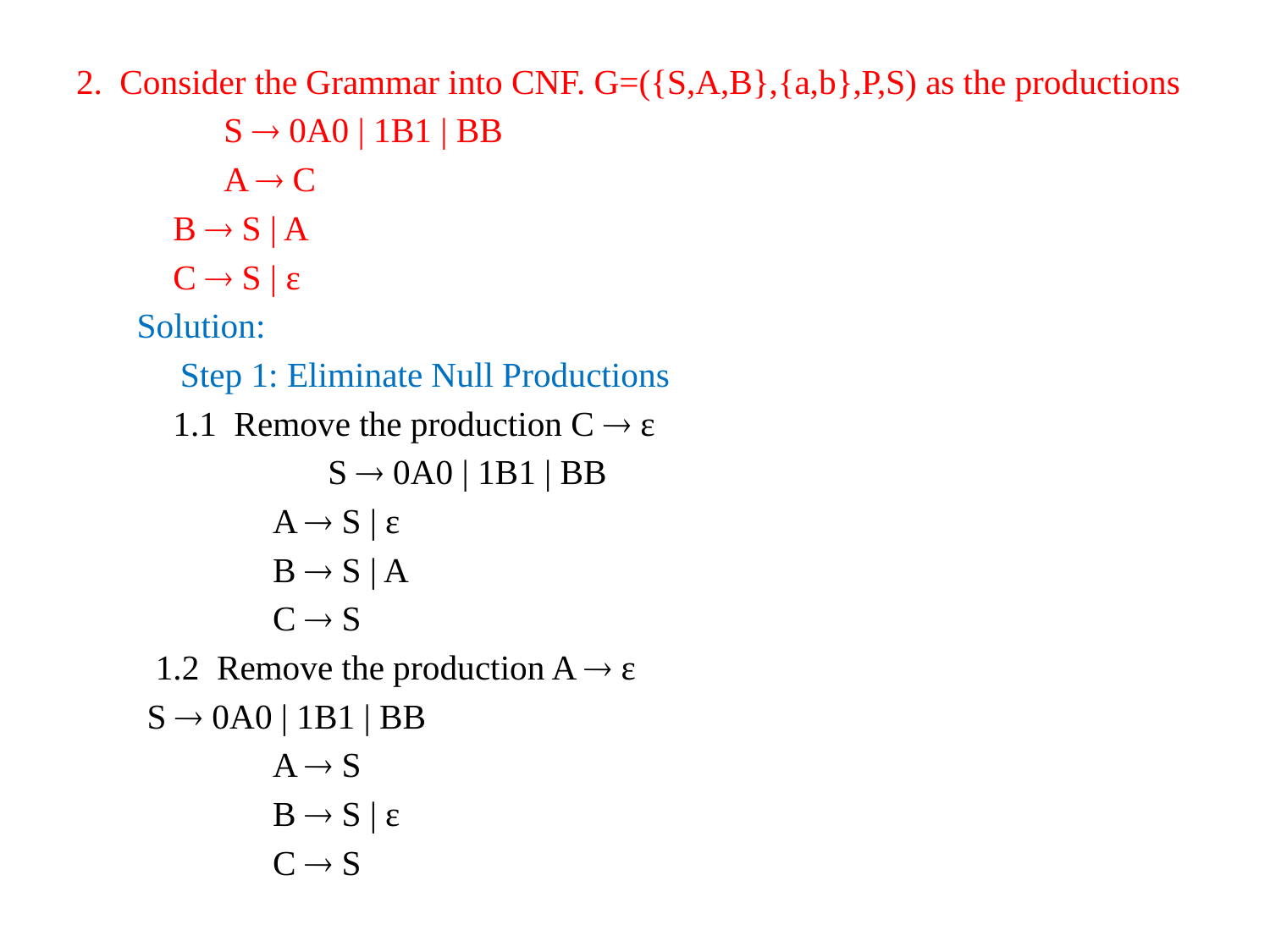

2.  Consider the Grammar into CNF. G=({S,A,B},{a,b},P,S) as the productions
                 S → 0A0 | 1B1 | BB
                 A → C
 		   B → S | A
		   C → S | ε
       Solution:
            Step 1: Eliminate Null Productions
			   1.1  Remove the production C → ε
                             S → 0A0 | 1B1 | BB
                 	A → S | ε
 		  	B → S | A
		 	C → S
			 1.2  Remove the production A → ε
			S → 0A0 | 1B1 | BB
                 	A → S
 		  	B → S | ε
		 	C → S